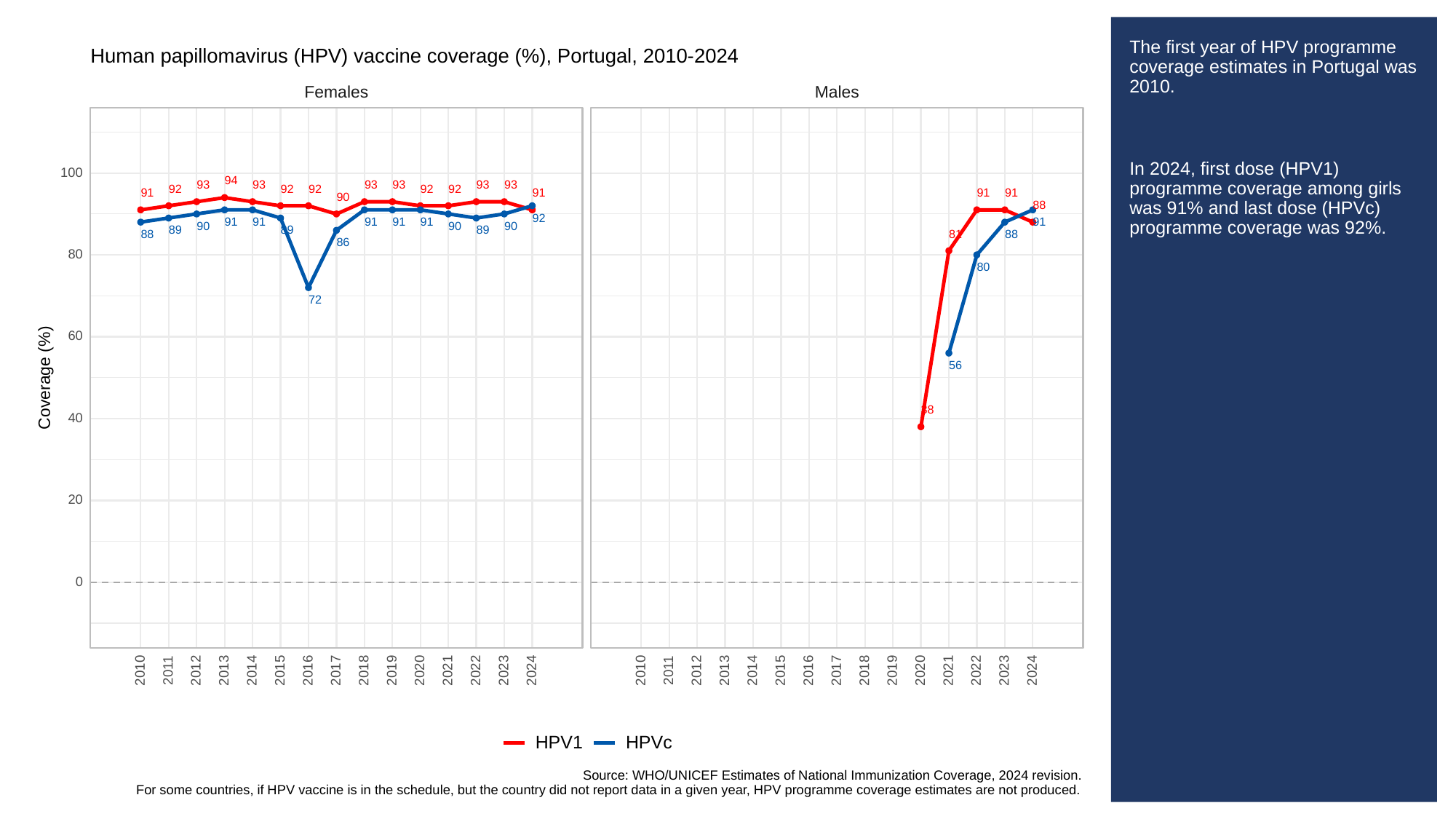

# The first year of HPV programme coverage estimates in Portugal was 2010.

In 2024, first dose (HPV1) programme coverage among girls was 91% and last dose (HPVc) programme coverage was 92%.

Human papillomavirus (HPV) vaccine coverage (%), Portugal, 2010-2024
Females
Males

100

94
93
93
93
93
93
93
92
92
92
92
92
91
91
91
91
90

88

92

91
91
91
91
91
91

90
90
90
89
89
89

81
88
88
86

80

80

72
60

56
Coverage (%)

38
40

20

0

2013
2023
2013
2023
2010
2011
2012
2014
2015
2016
2017
2018
2019
2020
2021
2022
2024
2010
2011
2012
2014
2015
2016
2017
2018
2019
2020
2021
2022
2024
HPVc
HPV1

Source: WHO/UNICEF Estimates of National Immunization Coverage, 2024 revision.
For some countries, if HPV vaccine is in the schedule, but the country did not report data in a given year, HPV programme coverage estimates are not produced.